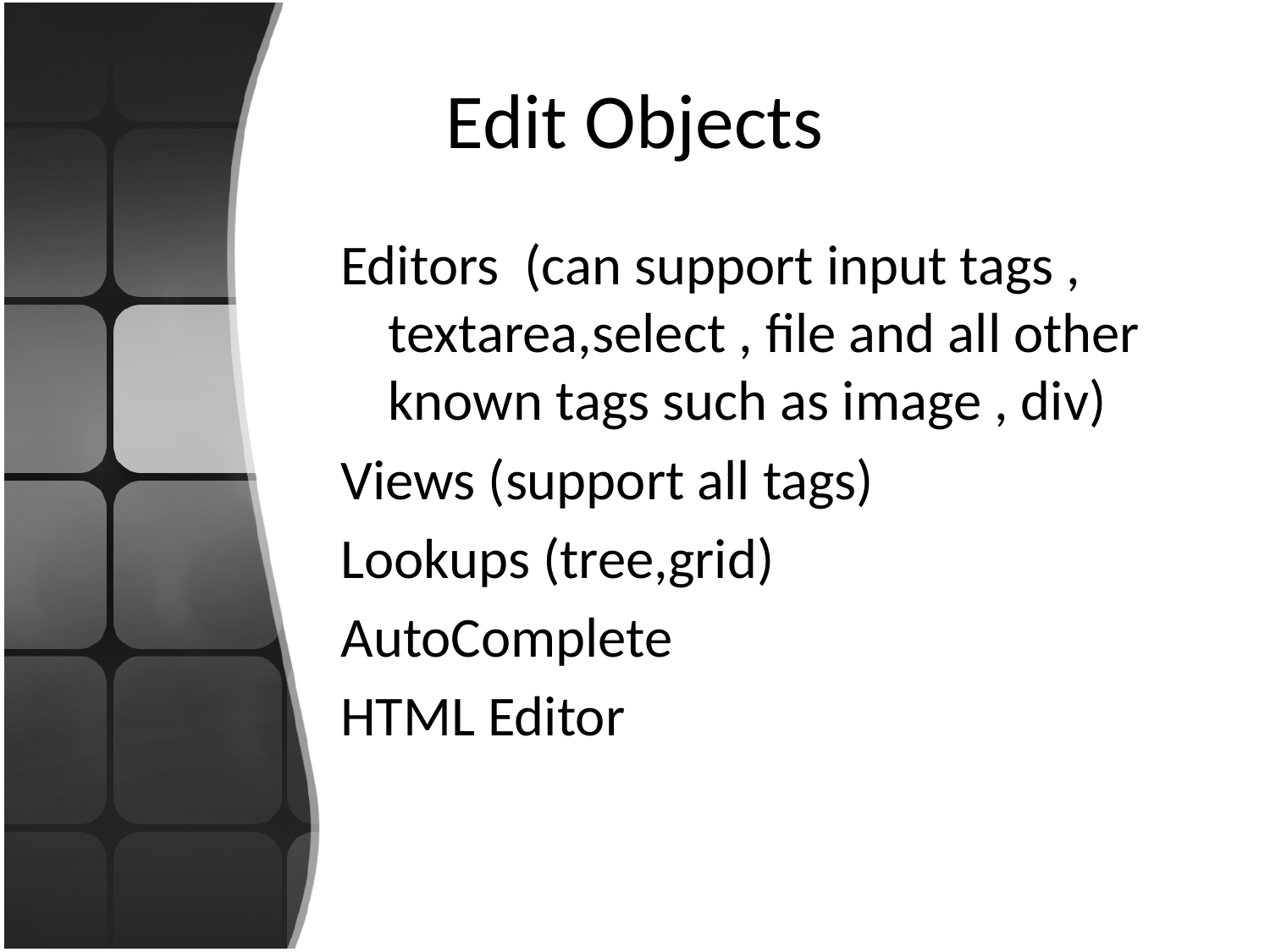

# Edit Objects
Editors  (can support input tags , textarea,select , file and all other known tags such as image , div)
Views (support all tags)
Lookups (tree,grid)
AutoComplete
HTML Editor